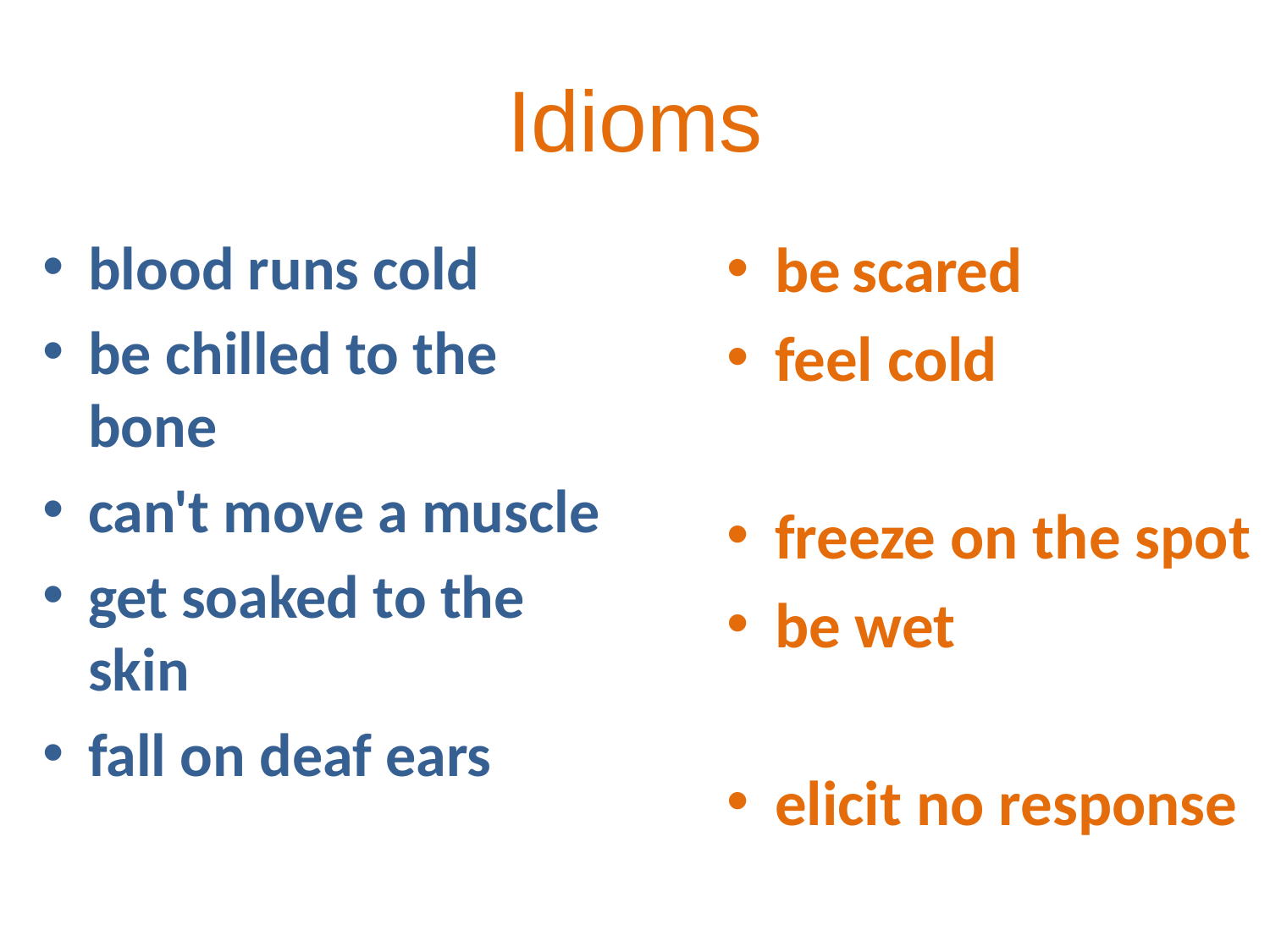

# Idioms
blood runs cold
be chilled to the bone
can't move a muscle
get soaked to the skin
fall on deaf ears
be scared
feel cold

freeze on the spot
be wet

elicit no response